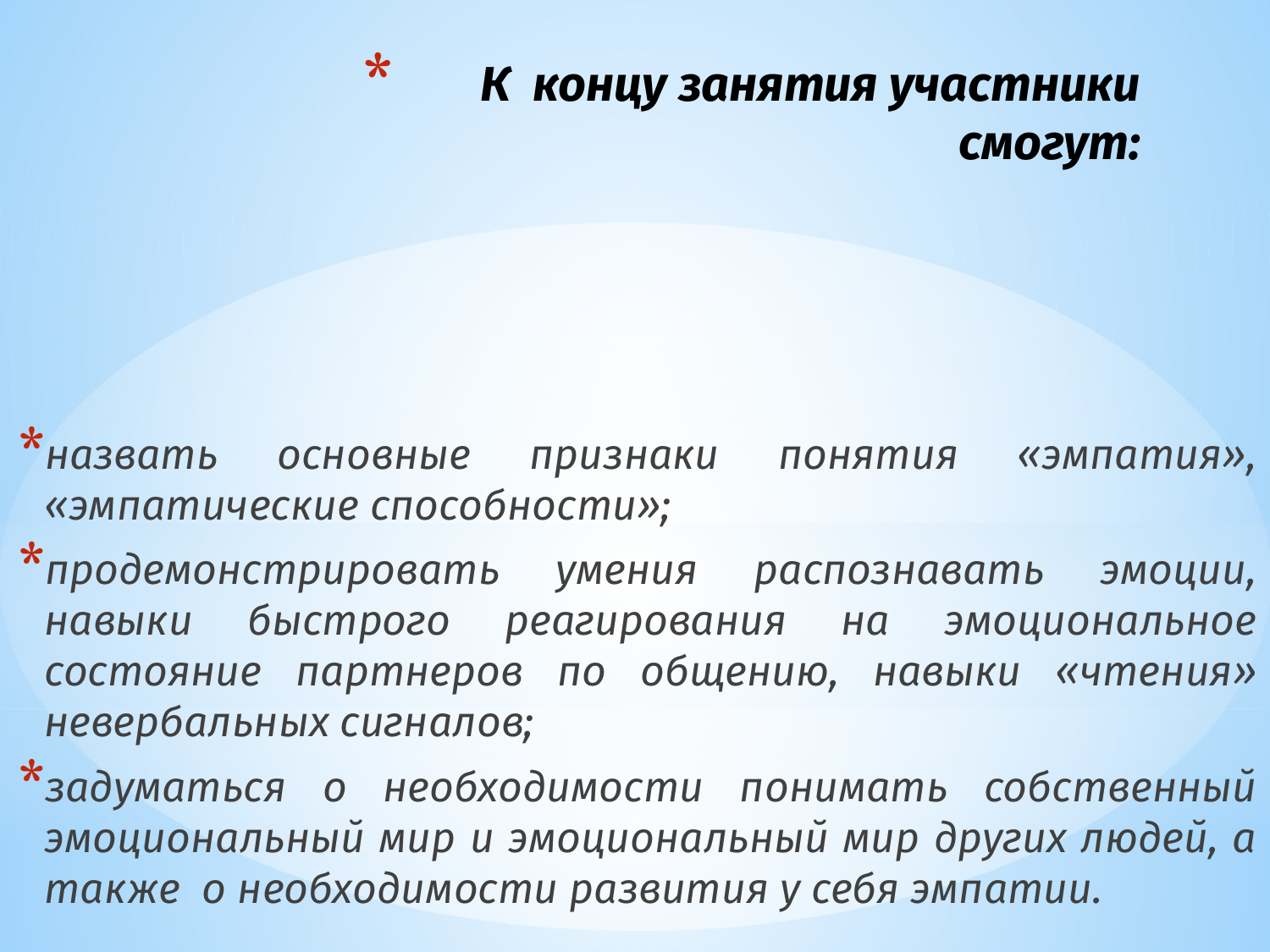

# К  концу занятия участники смогут:

назвать основные признаки понятия «эмпатия», «эмпатические способности»;
продемонстрировать умения распознавать эмоции, навыки быстрого реагирования на эмоциональное состояние партнеров по общению, навыки «чтения» невербальных сигналов;
задуматься о необходимости понимать собственный эмоциональный мир и эмоциональный мир других людей, а также  о необходимости развития у себя эмпатии.